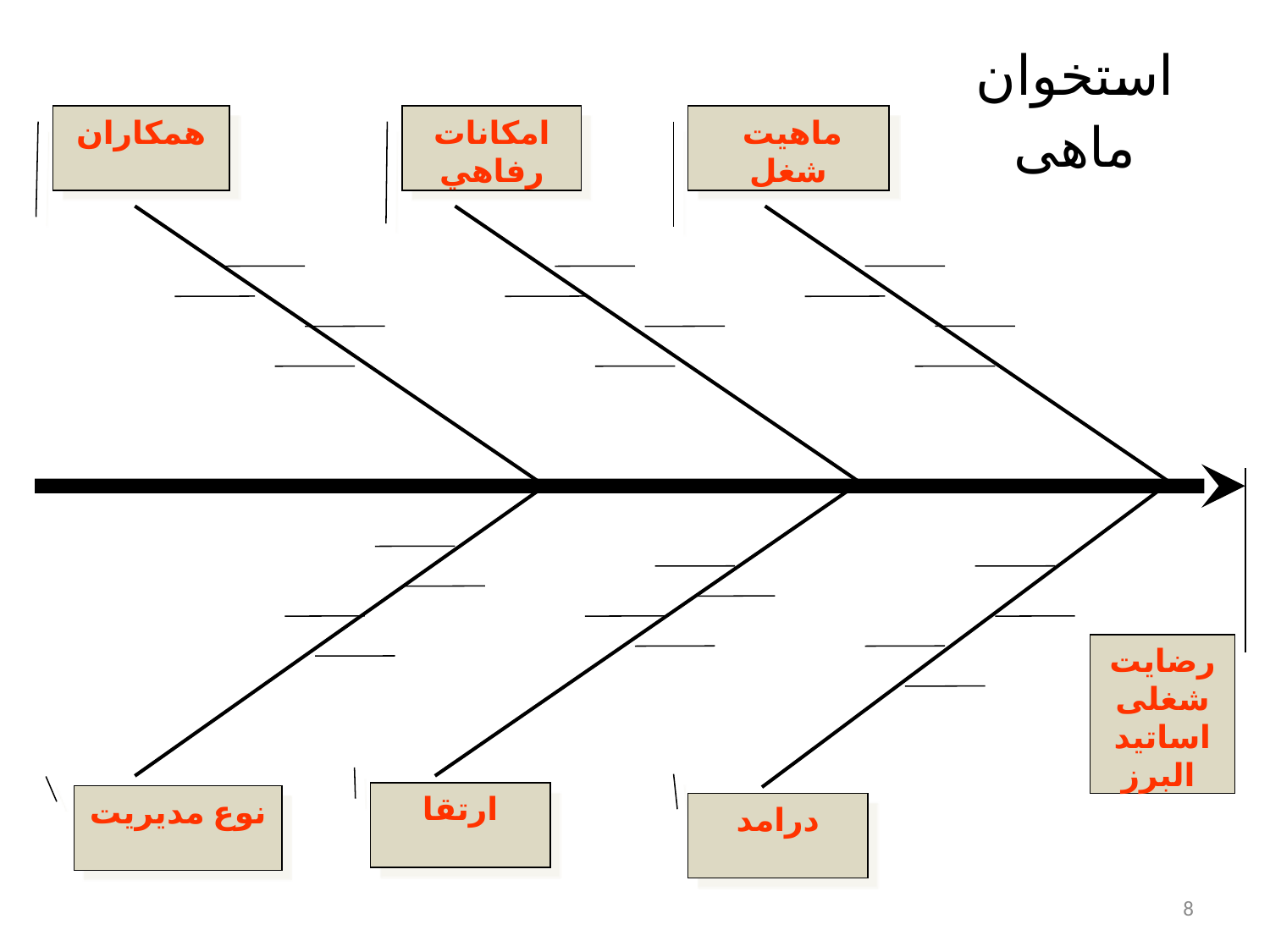

# استخوان ماهی
همکاران
امکانات رفاهي
 ماهیت شغل

رضايت شغلی اساتید البرز

ارتقا
نوع مديريت
درامد
8